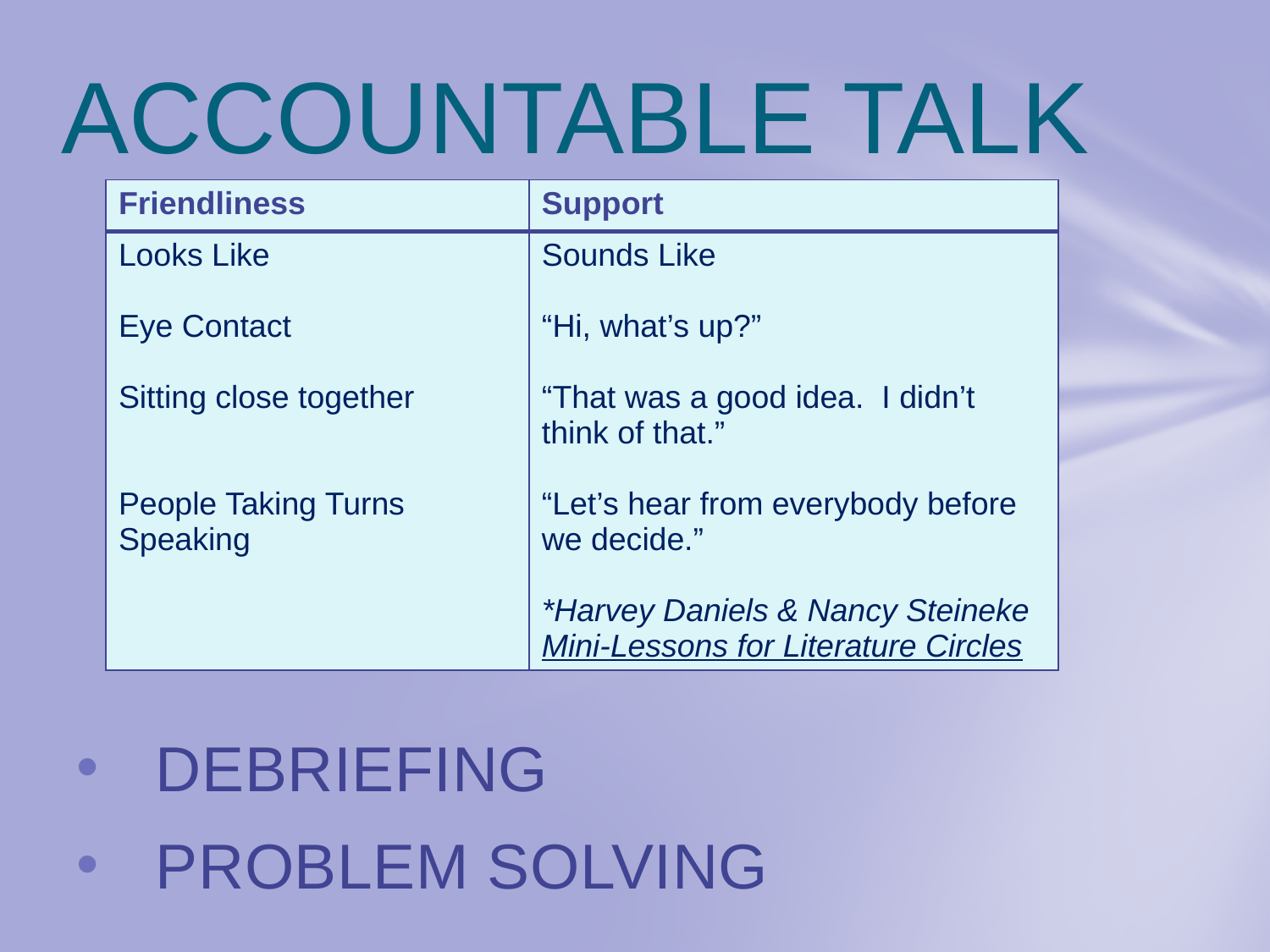

# ACCOUNTABLE TALK
| Friendliness | Support |
| --- | --- |
| Looks Like Eye Contact Sitting close together People Taking Turns Speaking | Sounds Like “Hi, what’s up?” “That was a good idea. I didn’t think of that.” “Let’s hear from everybody before we decide.” \*Harvey Daniels & Nancy Steineke Mini-Lessons for Literature Circles |

DEBRIEFING
PROBLEM SOLVING